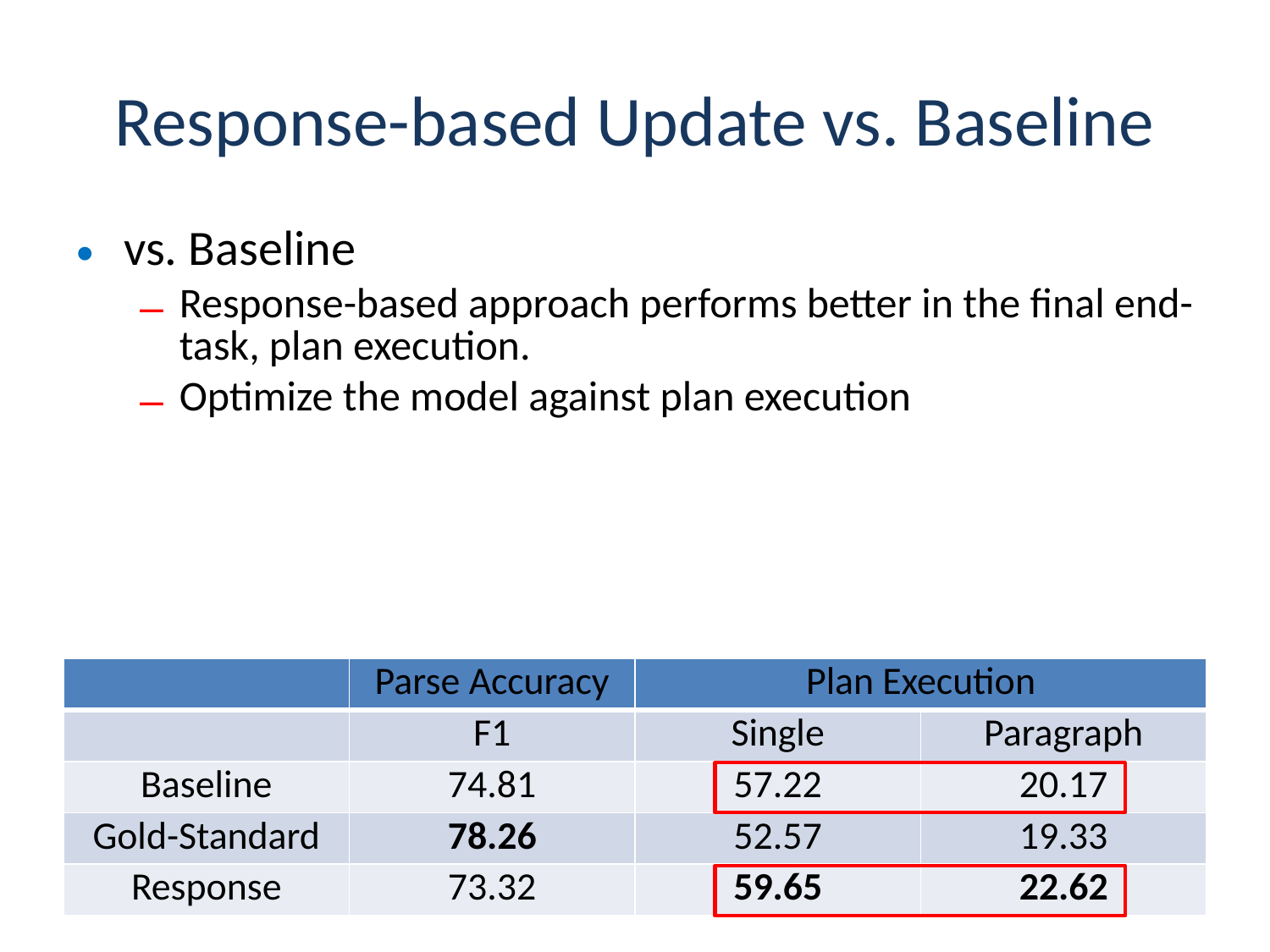

# Response-based Update vs. Baseline
vs. Baseline
Response-based approach performs better in the final end-task, plan execution.
Optimize the model against plan execution

|  | Parse Accuracy | Plan Execution |  |
| --- | --- | --- | --- |
|  | F1 | Single | Paragraph |
| Baseline | 74.81 | 57.22 | 20.17 |
| Gold-Standard | 78.26 | 52.57 | 19.33 |
| Response | 73.32 | 59.65 | 22.62 |

32